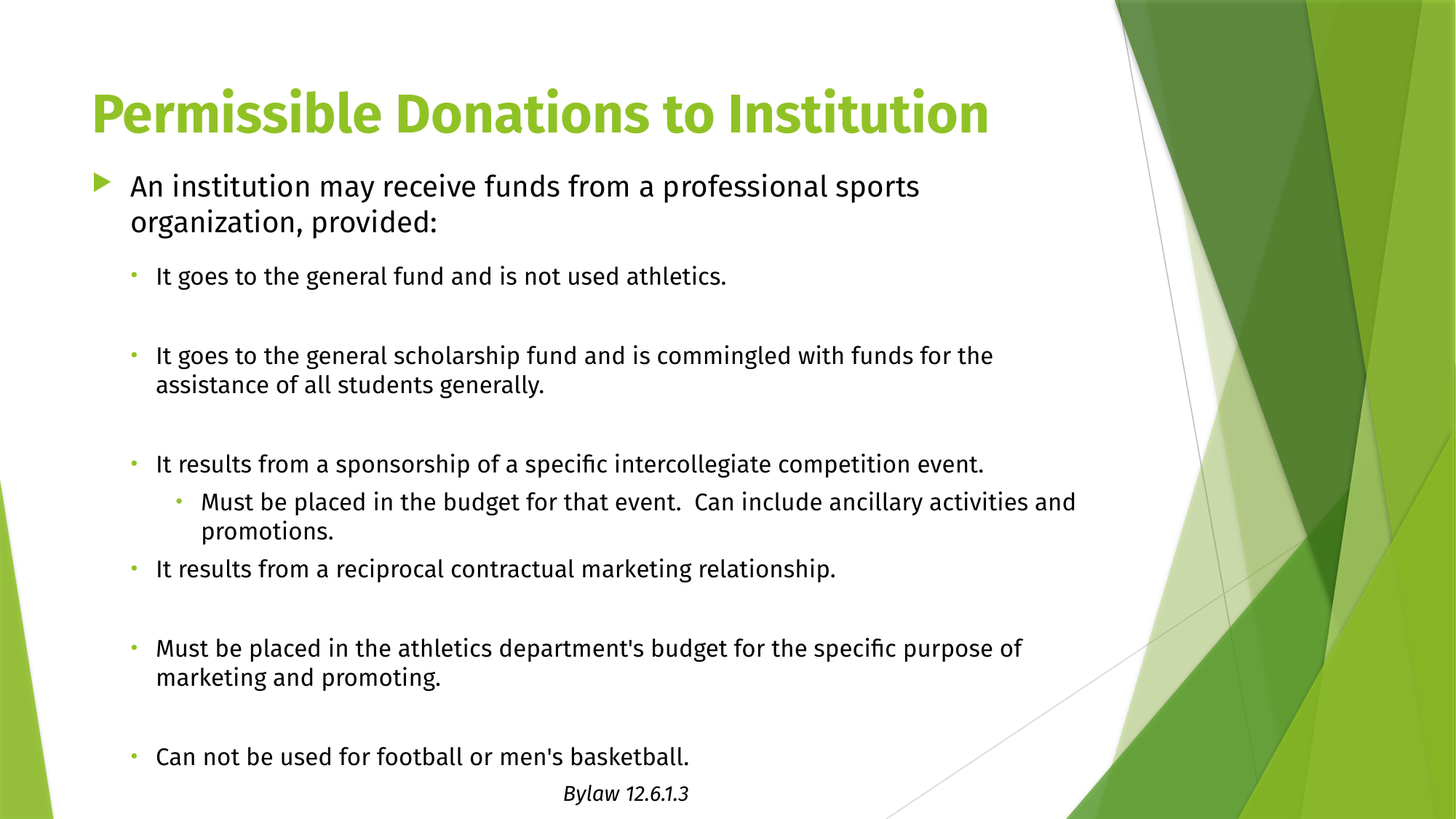

# Permissible Donations to Institution
An institution may receive funds from a professional sports organization, provided:

It goes to the general fund and is not used athletics.

It goes to the general scholarship fund and is commingled with funds for the assistance of all students generally.

It results from a sponsorship of a specific intercollegiate competition event.
Must be placed in the budget for that event.  Can include ancillary activities and promotions.
It results from a reciprocal contractual marketing relationship.

Must be placed in the athletics department's budget for the specific purpose of marketing and promoting.

Can not be used for football or men's basketball.
										Bylaw 12.6.1.3